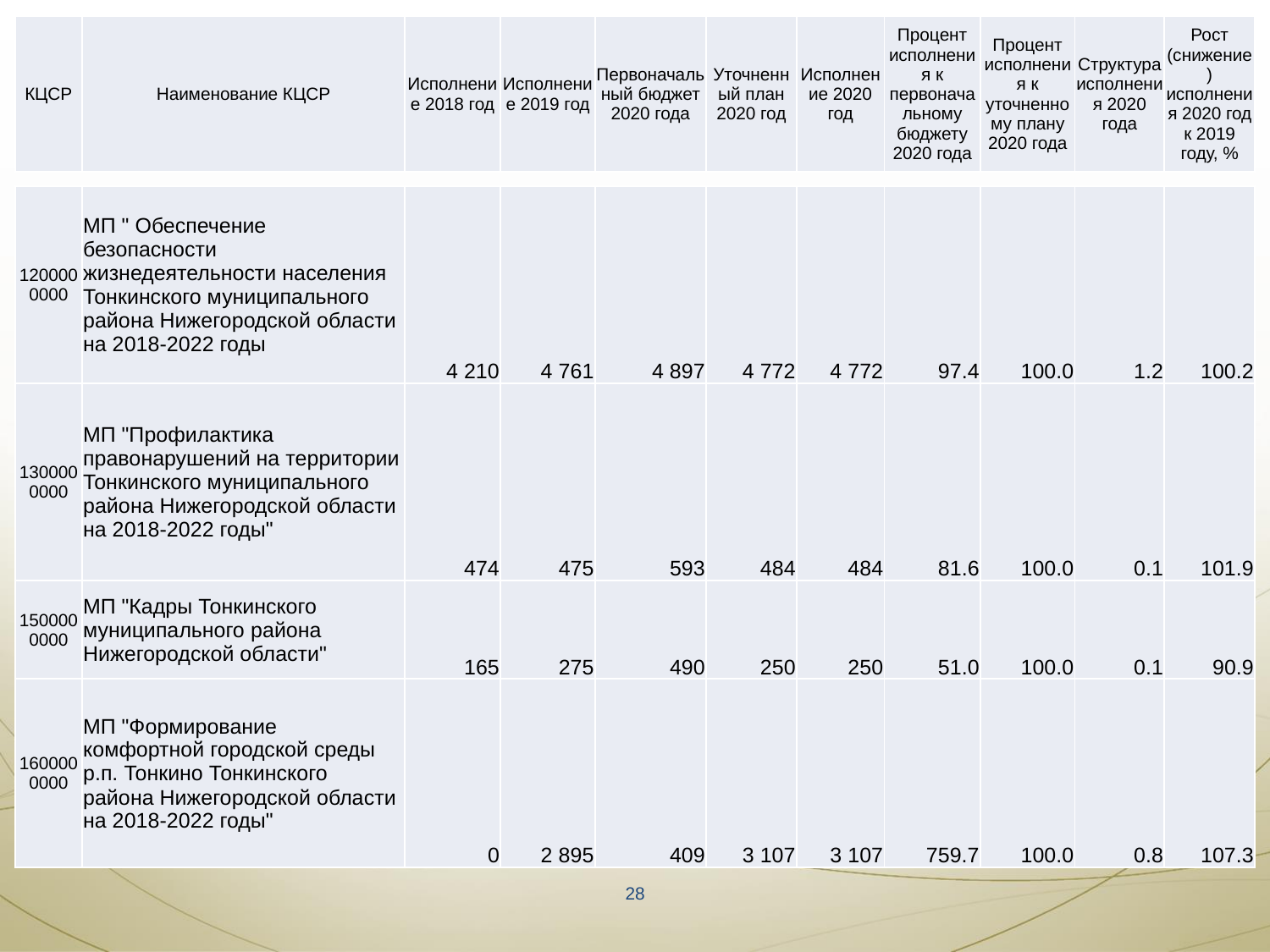

| КЦСР | Наименование КЦСР | Исполнение 2018 год | Исполнение 2019 год | Первоначальный бюджет 2020 года | Уточненный план 2020 год | Исполнение 2020 год | Процент исполнения к первоначальному бюджету 2020 года | Процент исполнения к уточненному плану 2020 года | Структура исполнения 2020 года | Рост (снижение) исполнения 2020 год к 2019 году, % |
| --- | --- | --- | --- | --- | --- | --- | --- | --- | --- | --- |
| 1200000000 | МП " Обеспечение безопасности жизнедеятельности населения Тонкинского муниципального района Нижегородской области на 2018-2022 годы | 4 210 | 4 761 | 4 897 | 4 772 | 4 772 | 97.4 | 100.0 | 1.2 | 100.2 |
| --- | --- | --- | --- | --- | --- | --- | --- | --- | --- | --- |
| 1300000000 | МП "Профилактика правонарушений на территории Тонкинского муниципального района Нижегородской области на 2018-2022 годы" | 474 | 475 | 593 | 484 | 484 | 81.6 | 100.0 | 0.1 | 101.9 |
| 1500000000 | МП "Кадры Тонкинского муниципального района Нижегородской области" | 165 | 275 | 490 | 250 | 250 | 51.0 | 100.0 | 0.1 | 90.9 |
| 1600000000 | МП "Формирование комфортной городской среды р.п. Тонкино Тонкинского района Нижегородской области на 2018-2022 годы" | 0 | 2 895 | 409 | 3 107 | 3 107 | 759.7 | 100.0 | 0.8 | 107.3 |
28